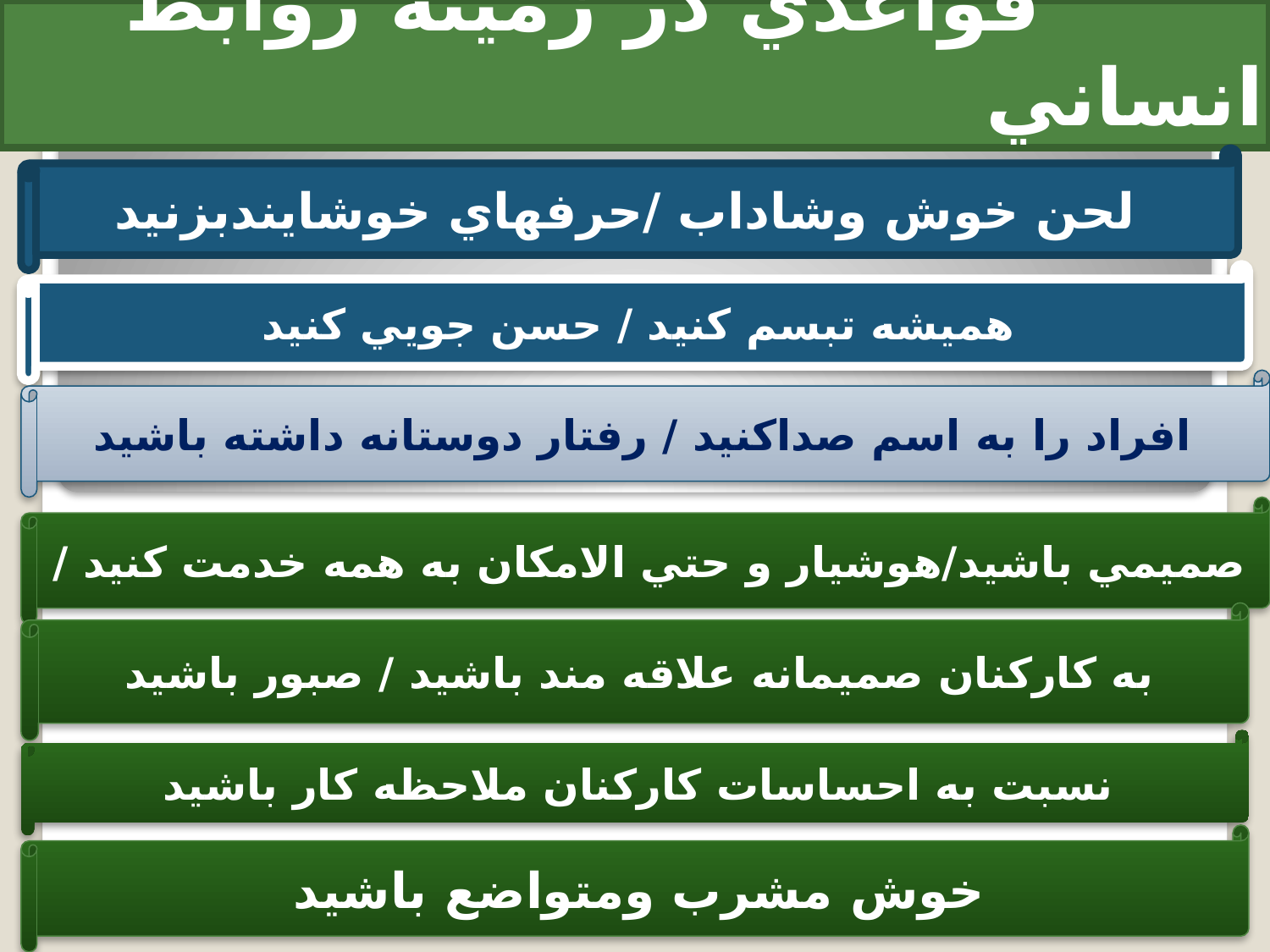

# قواعدي در زمينه روابط انساني

لحن خوش وشاداب /حرفهاي خوشايندبزنيد

هميشه تبسم كنيد / حسن جويي كنيد
افراد را به اسم صداكنيد / رفتار دوستانه داشته باشيد
/ صميمي باشيد/هوشيار و حتي الامكان به همه خدمت كنيد
به كاركنان صميمانه علاقه مند باشيد / صبور باشيد
نسبت به احساسات كاركنان ملاحظه كار باشيد
خوش مشرب ومتواضع باشيد